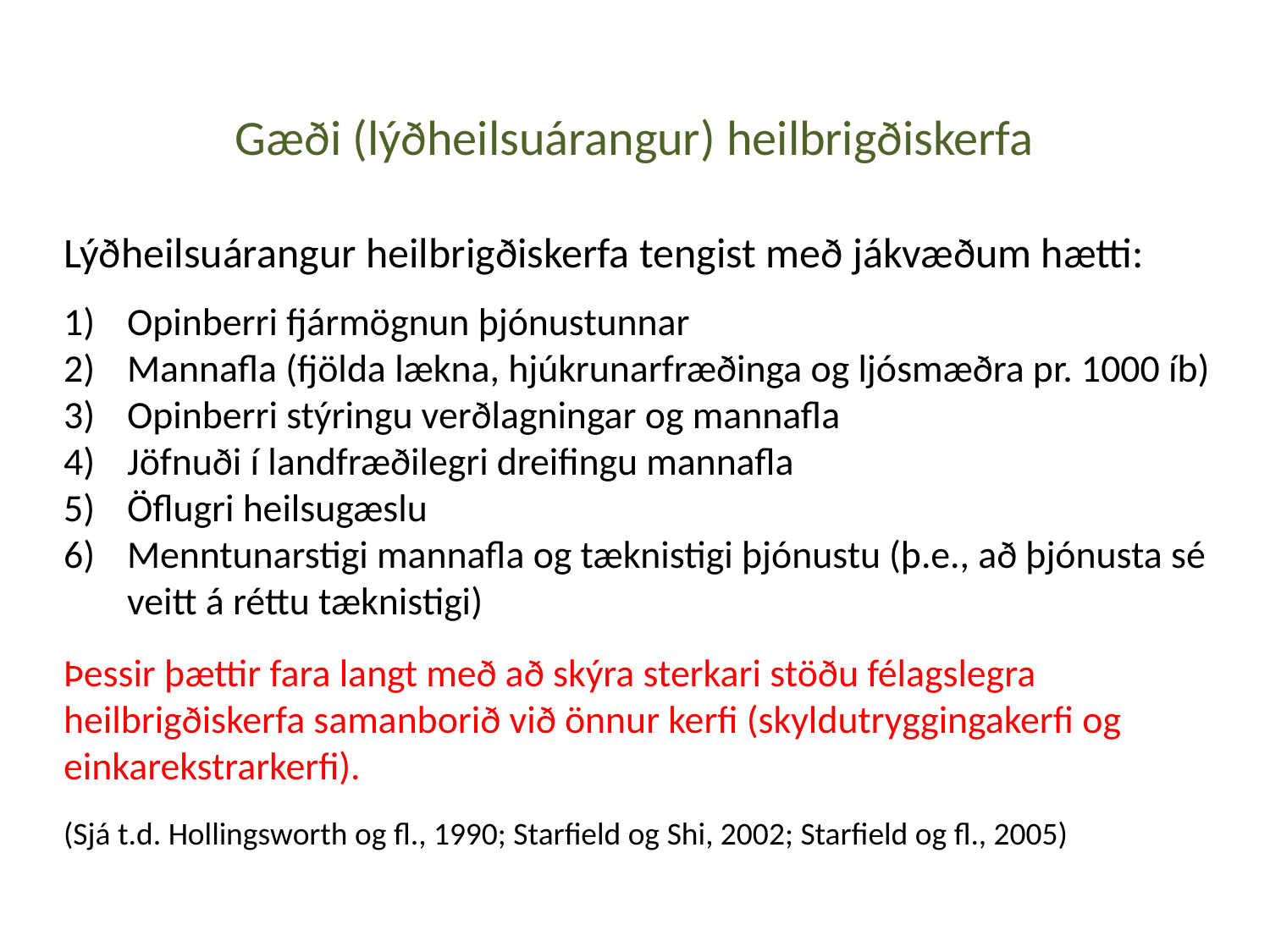

Gæði (lýðheilsuárangur) heilbrigðiskerfa
Lýðheilsuárangur heilbrigðiskerfa tengist með jákvæðum hætti:

Opinberri fjármögnun þjónustunnar
Mannafla (fjölda lækna, hjúkrunarfræðinga og ljósmæðra pr. 1000 íb)
Opinberri stýringu verðlagningar og mannafla
Jöfnuði í landfræðilegri dreifingu mannafla
Öflugri heilsugæslu
Menntunarstigi mannafla og tæknistigi þjónustu (þ.e., að þjónusta sé veitt á réttu tæknistigi)

Þessir þættir fara langt með að skýra sterkari stöðu félagslegra
heilbrigðiskerfa samanborið við önnur kerfi (skyldutryggingakerfi og
einkarekstrarkerfi).

(Sjá t.d. Hollingsworth og fl., 1990; Starfield og Shi, 2002; Starfield og fl., 2005)